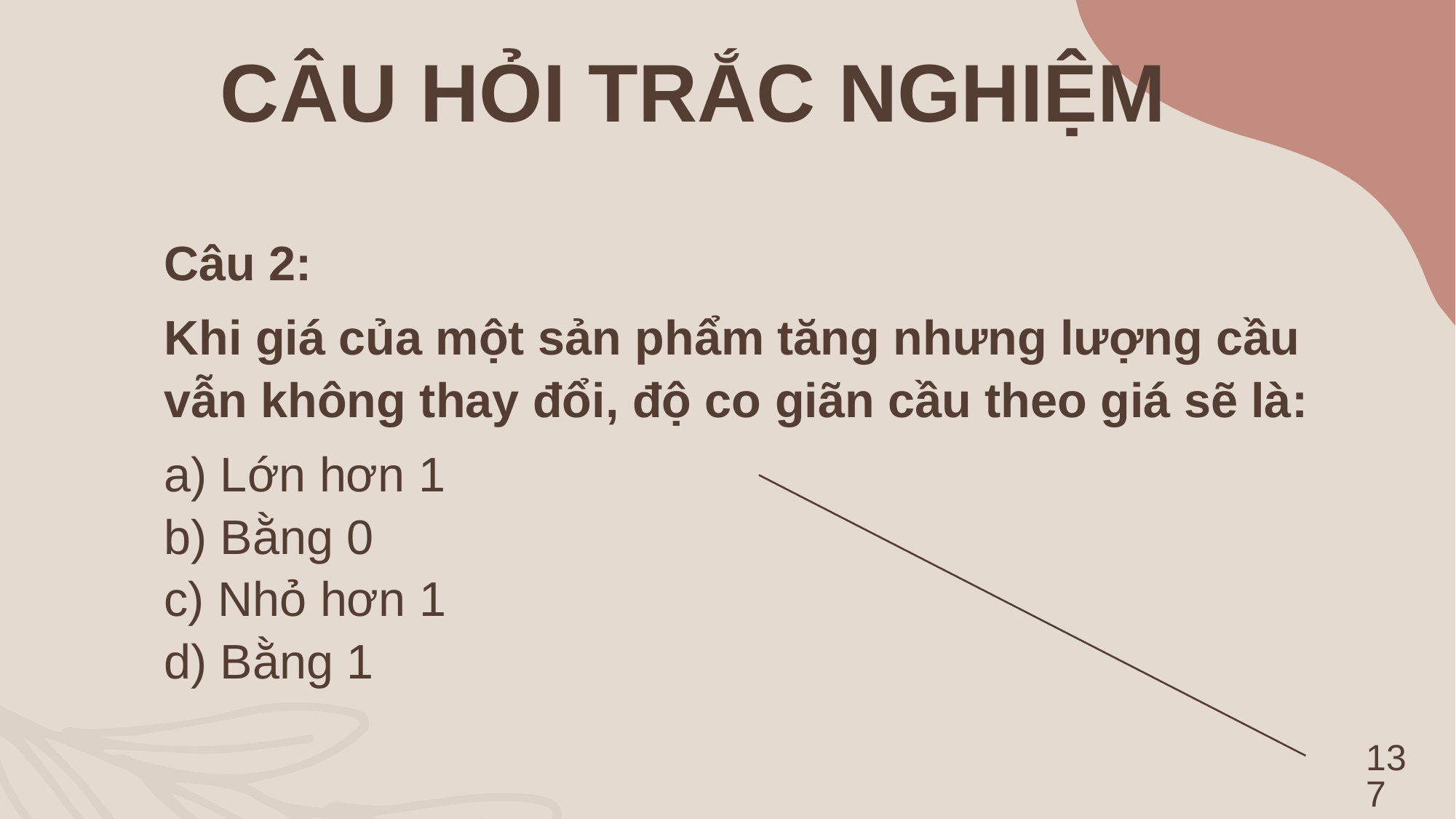

CÂU HỎI TRẮC NGHIỆM
Câu 2:
Khi giá của một sản phẩm tăng nhưng lượng cầu vẫn không thay đổi, độ co giãn cầu theo giá sẽ là:
a) Lớn hơn 1
b) Bằng 0
c) Nhỏ hơn 1
d) Bằng 1
137